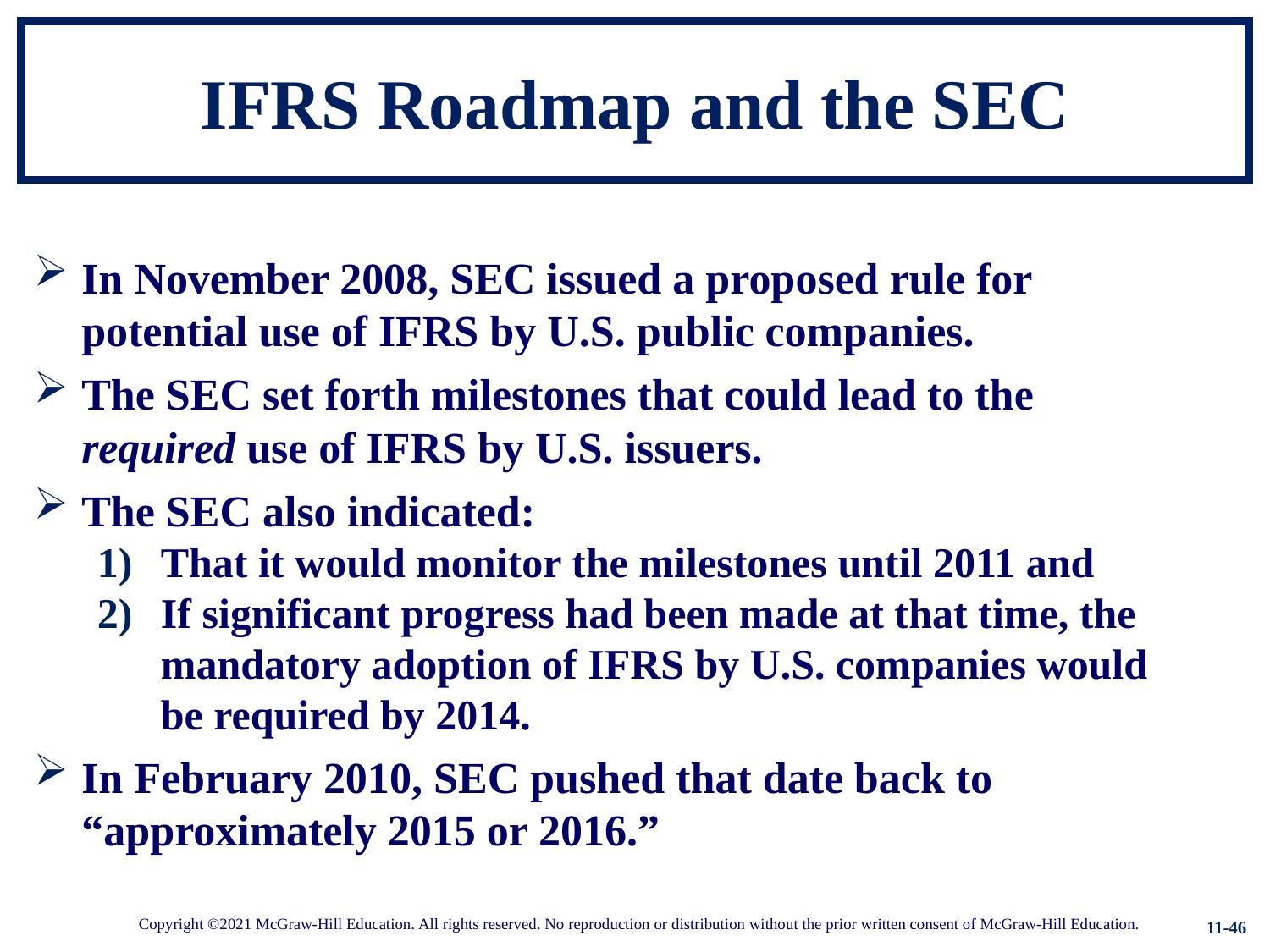

# IFRS Roadmap and the SEC
In November 2008, SEC issued a proposed rule for potential use of IFRS by U.S. public companies.
The SEC set forth milestones that could lead to the required use of IFRS by U.S. issuers.
The SEC also indicated:
That it would monitor the milestones until 2011 and
If significant progress had been made at that time, the mandatory adoption of IFRS by U.S. companies would be required by 2014.
In February 2010, SEC pushed that date back to “approximately 2015 or 2016.”
11-46
Copyright ©2021 McGraw-Hill Education. All rights reserved. No reproduction or distribution without the prior written consent of McGraw-Hill Education.